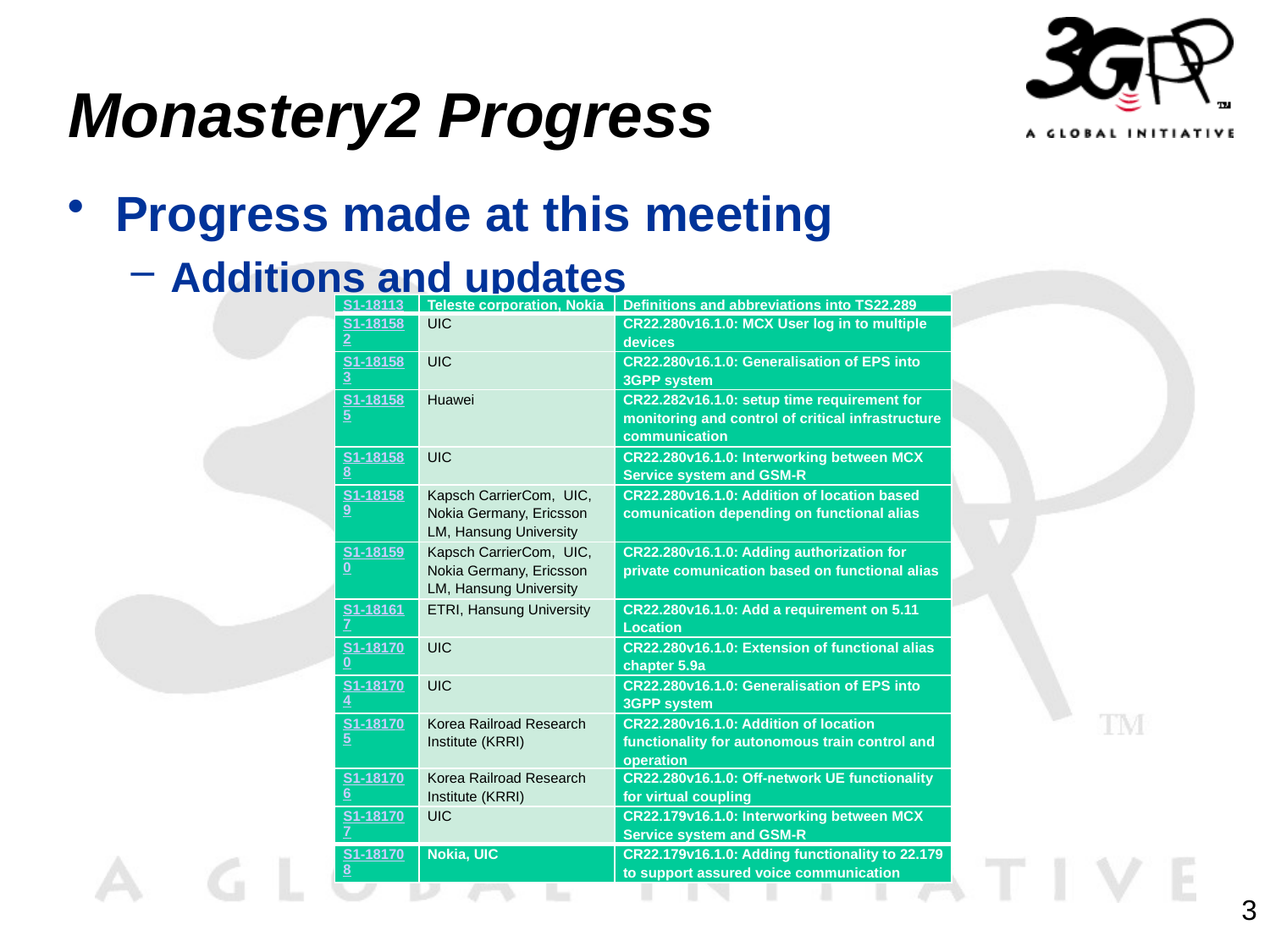

# Monastery2 Progress
Progress made at this meeting
Additions and updates

| S1-181137 | Teleste corporation, Nokia | Definitions and abbreviations into TS22.289 |
| --- | --- | --- |
| S1-181582 | UIC | CR22.280v16.1.0: MCX User log in to multiple devices |
| S1-181583 | UIC | CR22.280v16.1.0: Generalisation of EPS into 3GPP system |
| S1-181585 | Huawei | CR22.282v16.1.0: setup time requirement for monitoring and control of critical infrastructure communication |
| S1-181588 | UIC | CR22.280v16.1.0: Interworking between MCX Service system and GSM-R |
| S1-181589 | Kapsch CarrierCom, UIC, Nokia Germany, Ericsson LM, Hansung University | CR22.280v16.1.0: Addition of location based comunication depending on functional alias |
| S1-181590 | Kapsch CarrierCom, UIC, Nokia Germany, Ericsson LM, Hansung University | CR22.280v16.1.0: Adding authorization for private comunication based on functional alias |
| S1-181617 | ETRI, Hansung University | CR22.280v16.1.0: Add a requirement on 5.11 Location |
| S1-181700 | UIC | CR22.280v16.1.0: Extension of functional alias chapter 5.9a |
| S1-181704 | UIC | CR22.280v16.1.0: Generalisation of EPS into 3GPP system |
| S1-181705 | Korea Railroad Research Institute (KRRI) | CR22.280v16.1.0: Addition of location functionality for autonomous train control and operation |
| S1-181706 | Korea Railroad Research Institute (KRRI) | CR22.280v16.1.0: Off-network UE functionality for virtual coupling |
| S1-181707 | UIC | CR22.179v16.1.0: Interworking between MCX Service system and GSM-R |
| S1-181708 | Nokia, UIC | CR22.179v16.1.0: Adding functionality to 22.179 to support assured voice communication |

3